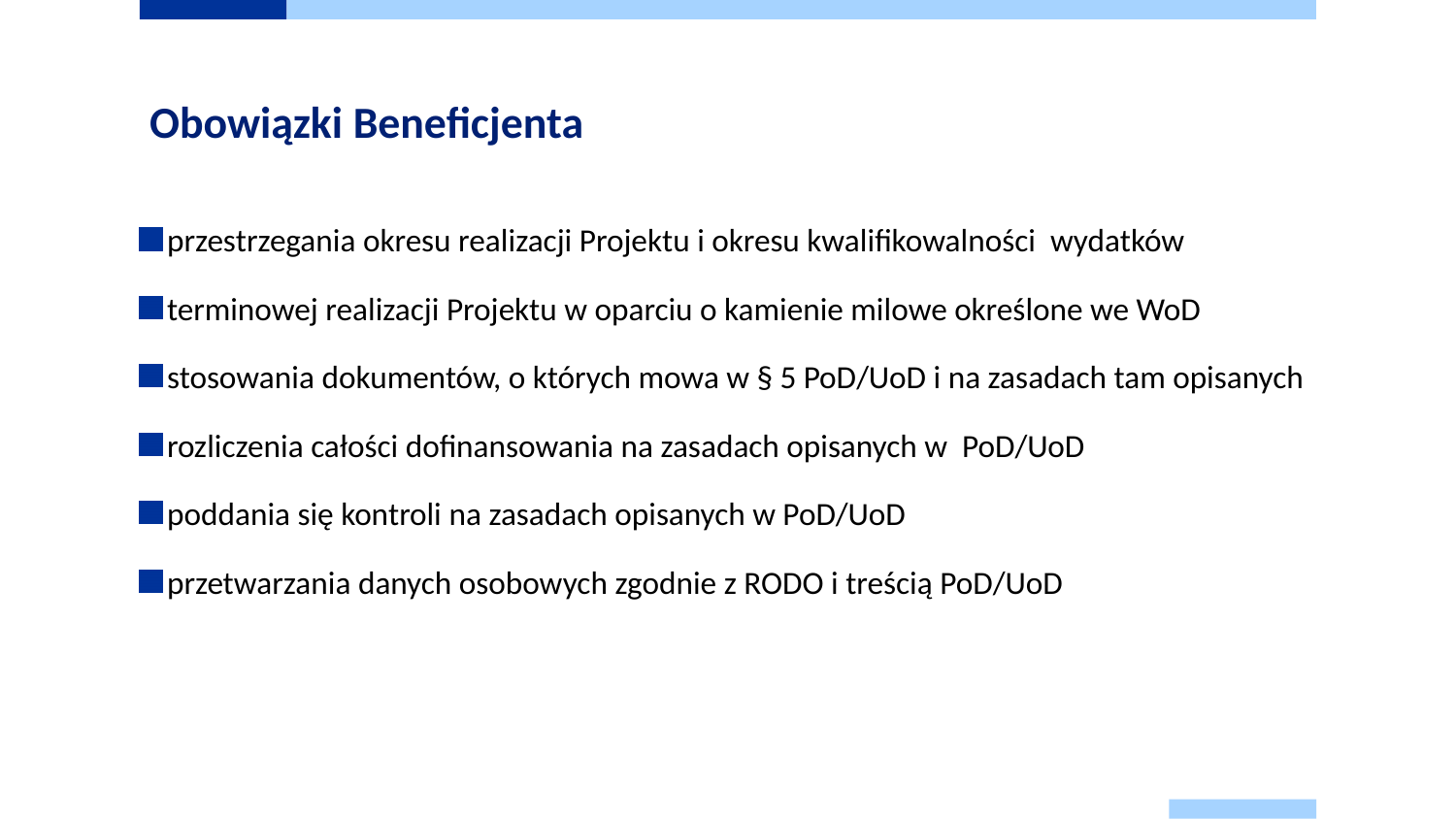

# Obowiązki Beneficjenta
przestrzegania okresu realizacji Projektu i okresu kwalifikowalności  wydatków
terminowej realizacji Projektu w oparciu o kamienie milowe określone we WoD
stosowania dokumentów, o których mowa w § 5 PoD/UoD i na zasadach tam opisanych
rozliczenia całości dofinansowania na zasadach opisanych w  PoD/UoD
poddania się kontroli na zasadach opisanych w PoD/UoD
przetwarzania danych osobowych zgodnie z RODO i treścią PoD/UoD